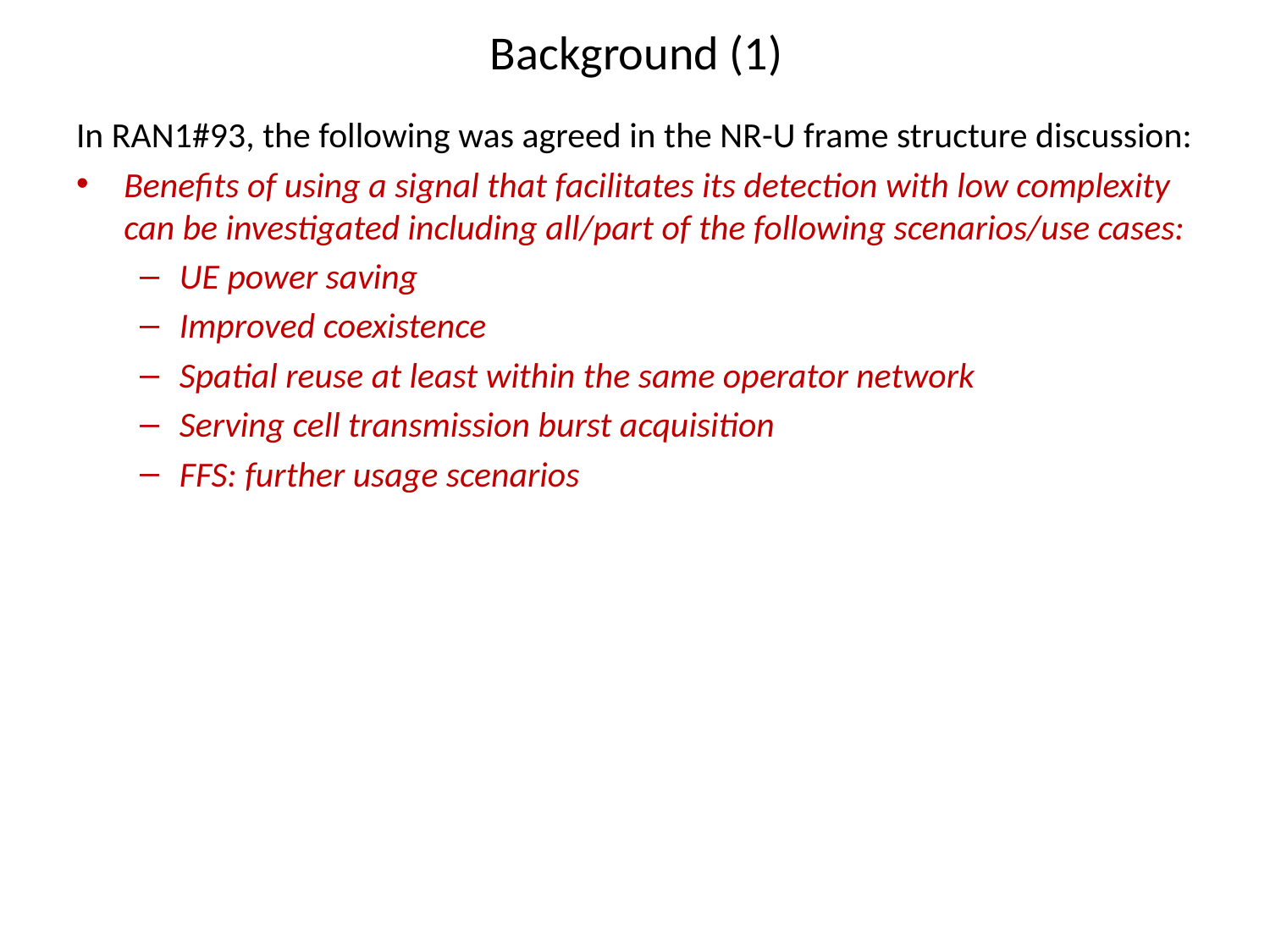

# Background (1)
In RAN1#93, the following was agreed in the NR-U frame structure discussion:
Benefits of using a signal that facilitates its detection with low complexity can be investigated including all/part of the following scenarios/use cases:
UE power saving
Improved coexistence
Spatial reuse at least within the same operator network
Serving cell transmission burst acquisition
FFS: further usage scenarios